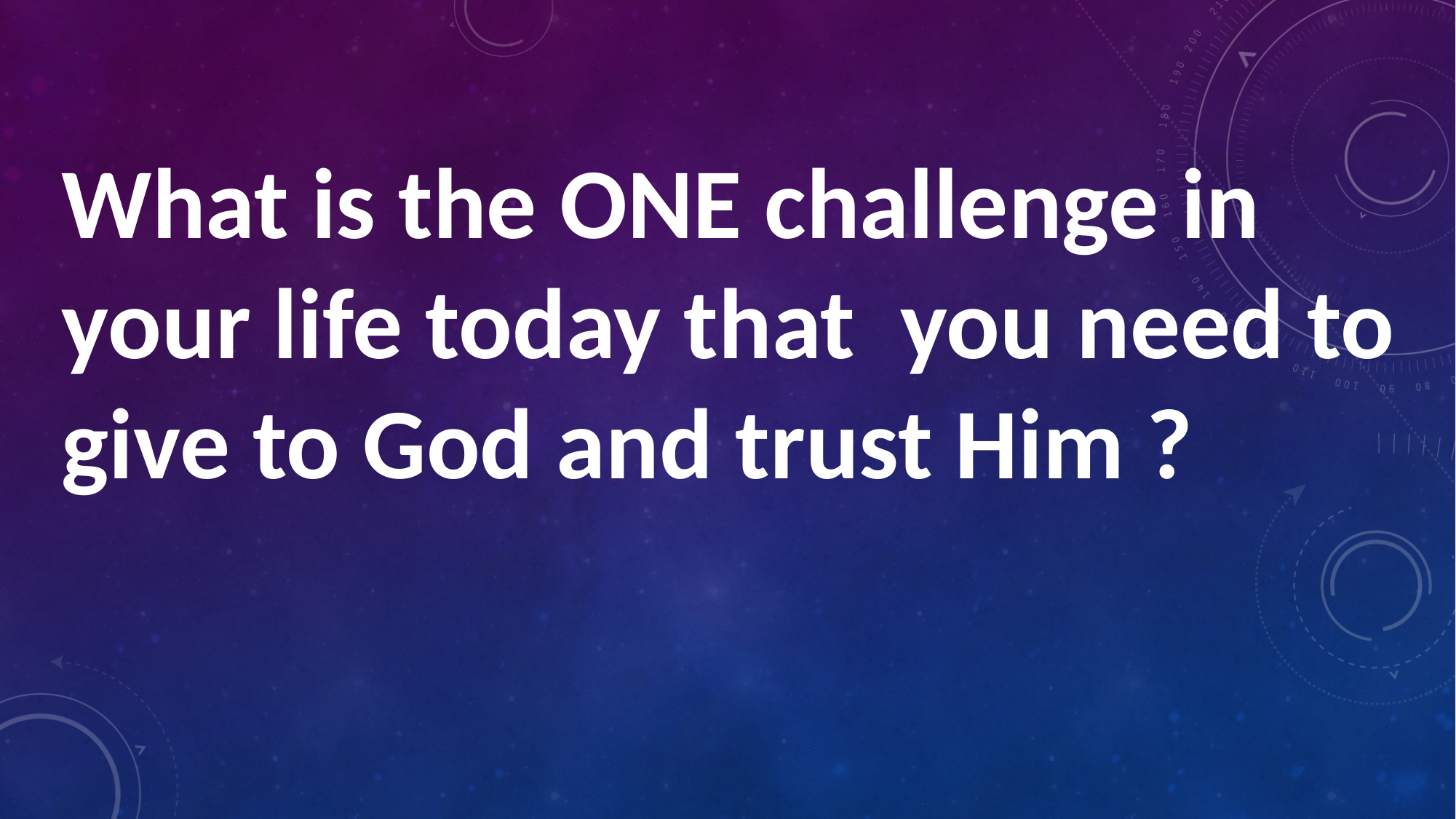

What is the ONE challenge in
your life today that  you need to
give to God and trust Him ?